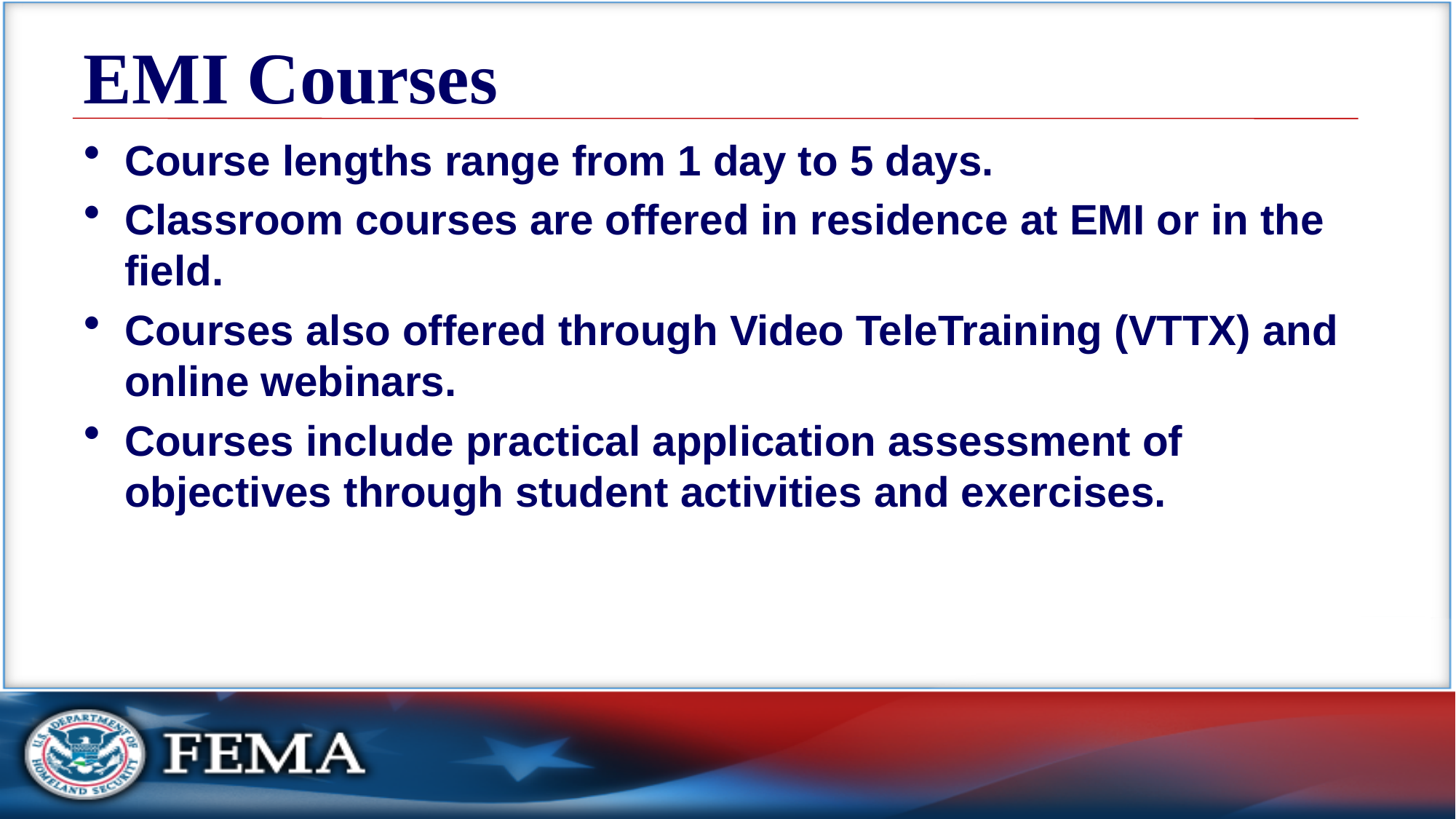

# EMI Courses
Course lengths range from 1 day to 5 days.
Classroom courses are offered in residence at EMI or in the field.
Courses also offered through Video TeleTraining (VTTX) and online webinars.
Courses include practical application assessment of objectives through student activities and exercises.